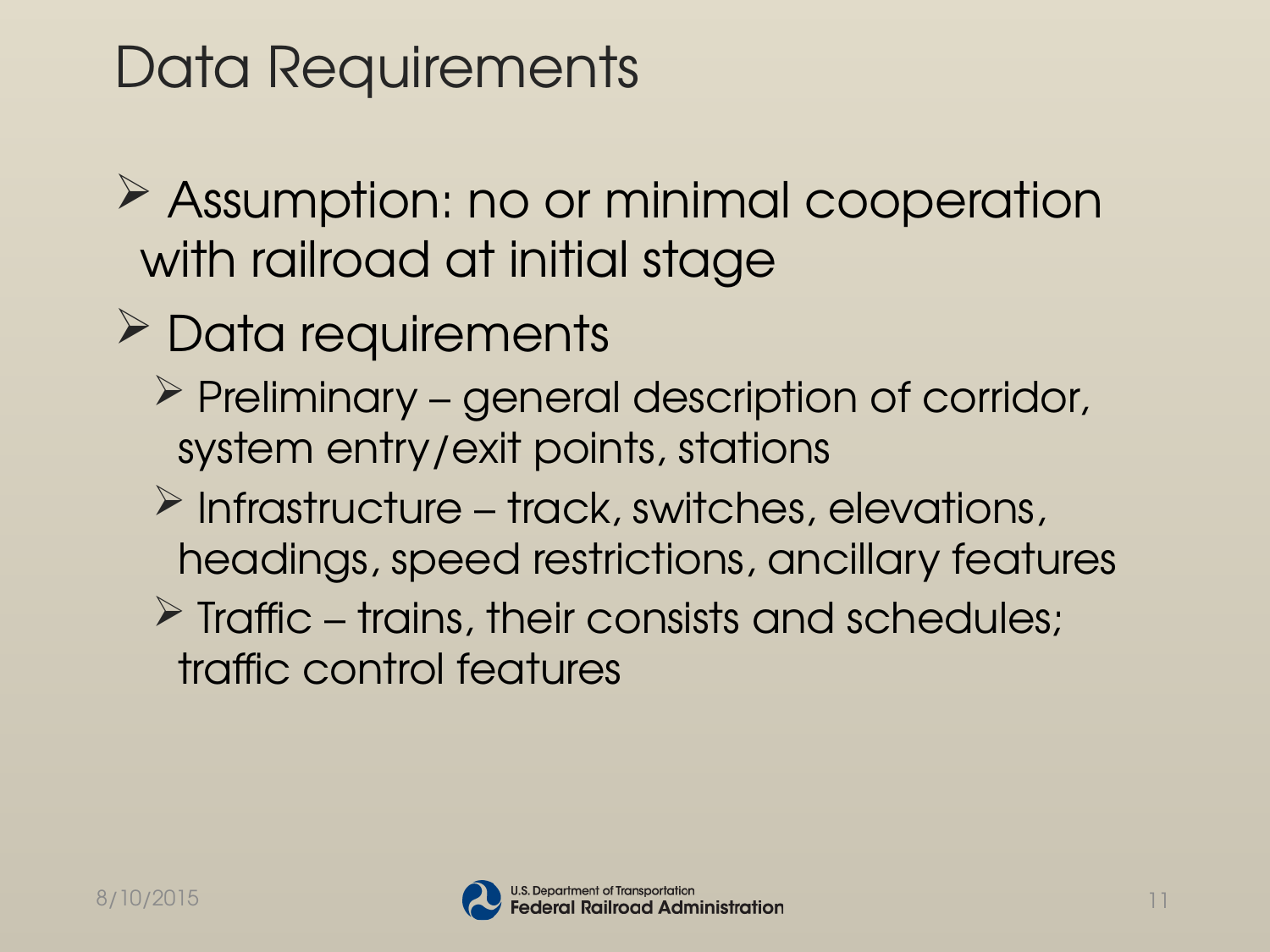

# Data Requirements
 Assumption: no or minimal cooperation with railroad at initial stage
 Data requirements
 Preliminary – general description of corridor, system entry/exit points, stations
 Infrastructure – track, switches, elevations, headings, speed restrictions, ancillary features
 Traffic – trains, their consists and schedules; traffic control features

8/10/2015
11